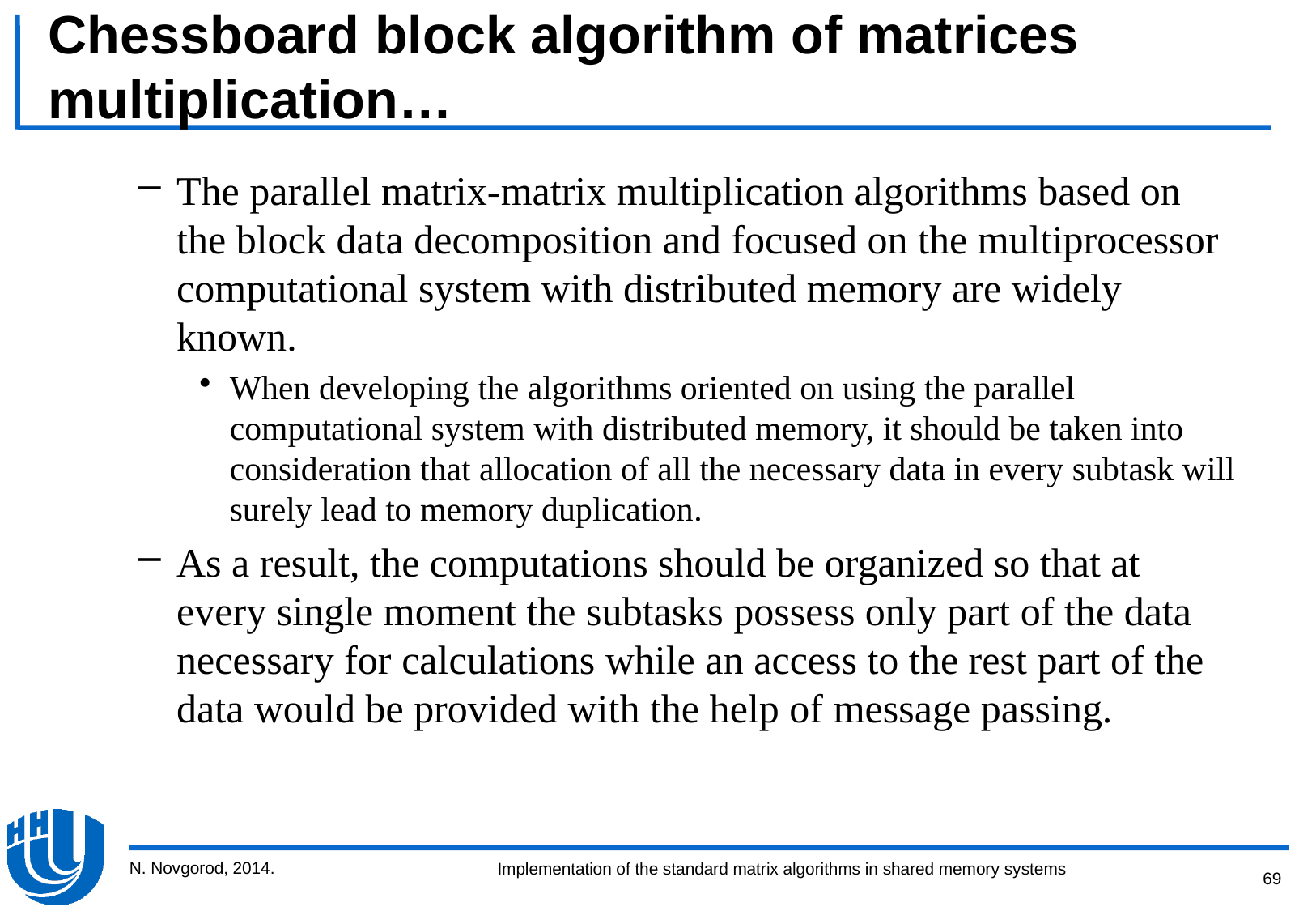

# Chessboard block algorithm of matrices multiplication…
The parallel matrix-matrix multiplication algorithms based on the block data decomposition and focused on the multiprocessor computational system with distributed memory are widely known.
When developing the algorithms oriented on using the parallel computational system with distributed memory, it should be taken into consideration that allocation of all the necessary data in every subtask will surely lead to memory duplication.
As a result, the computations should be organized so that at every single moment the subtasks possess only part of the data necessary for calculations while an access to the rest part of the data would be provided with the help of message passing.

N. Novgorod, 2014.
69
Implementation of the standard matrix algorithms in shared memory systems